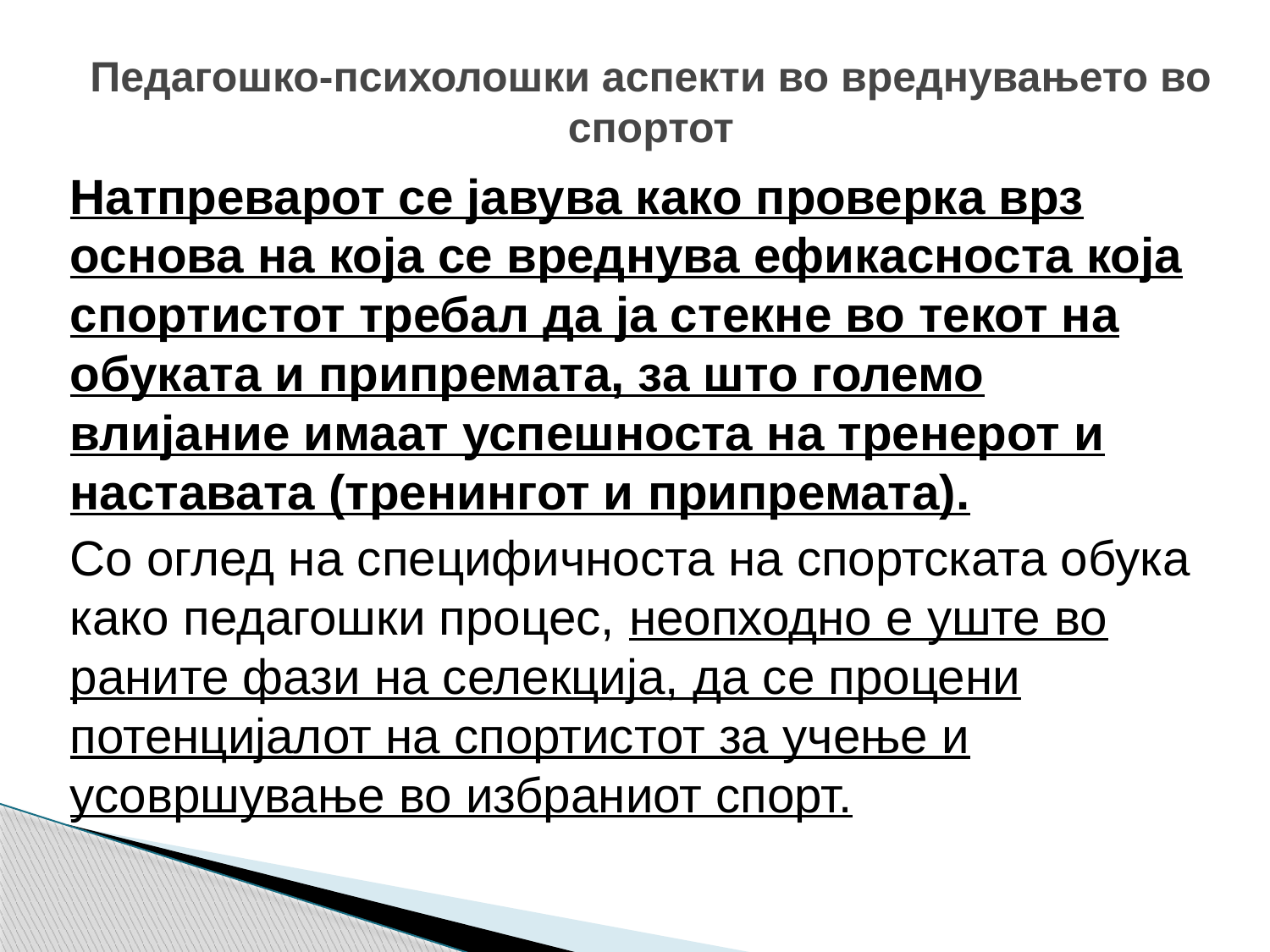

# Педагошко-психолошки аспекти во вреднувањето во спортот
Натпреварот се јавува како проверка врз основа на која се вреднува ефикасноста која спортистот требал да ја стекне во текот на обуката и припремата, за што големо влијание имаат успешноста на тренерот и наставата (тренингот и припремата).
Со оглед на специфичноста на спортската обука како педагошки процес, неопходно е уште во раните фази на селекција, да се процени потенцијалот на спортистот за учење и усовршување во избраниот спорт.